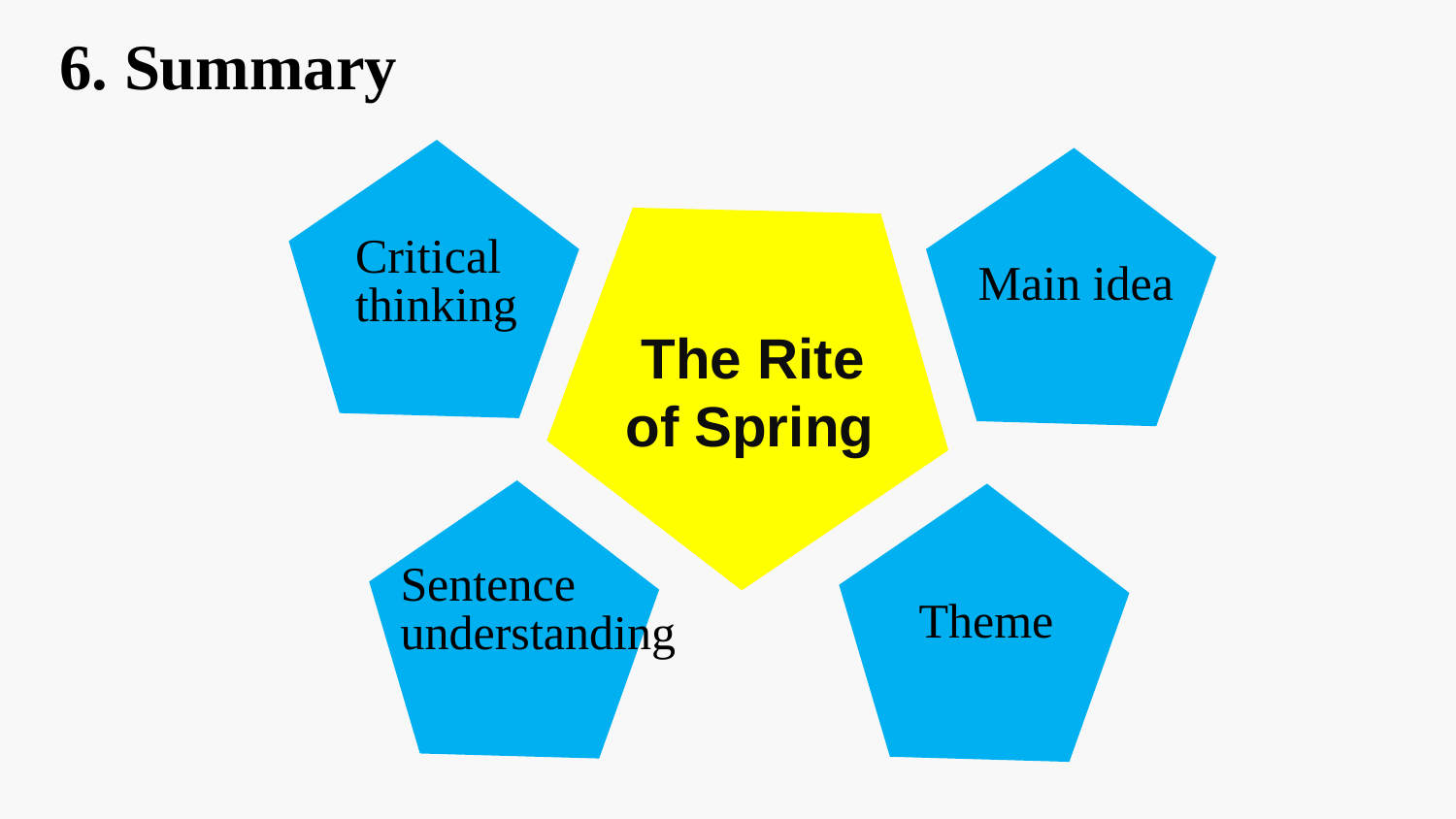

6. Summary

Critical
thinking

Main idea

 The Rite of Spring

Sentence  understanding

Theme